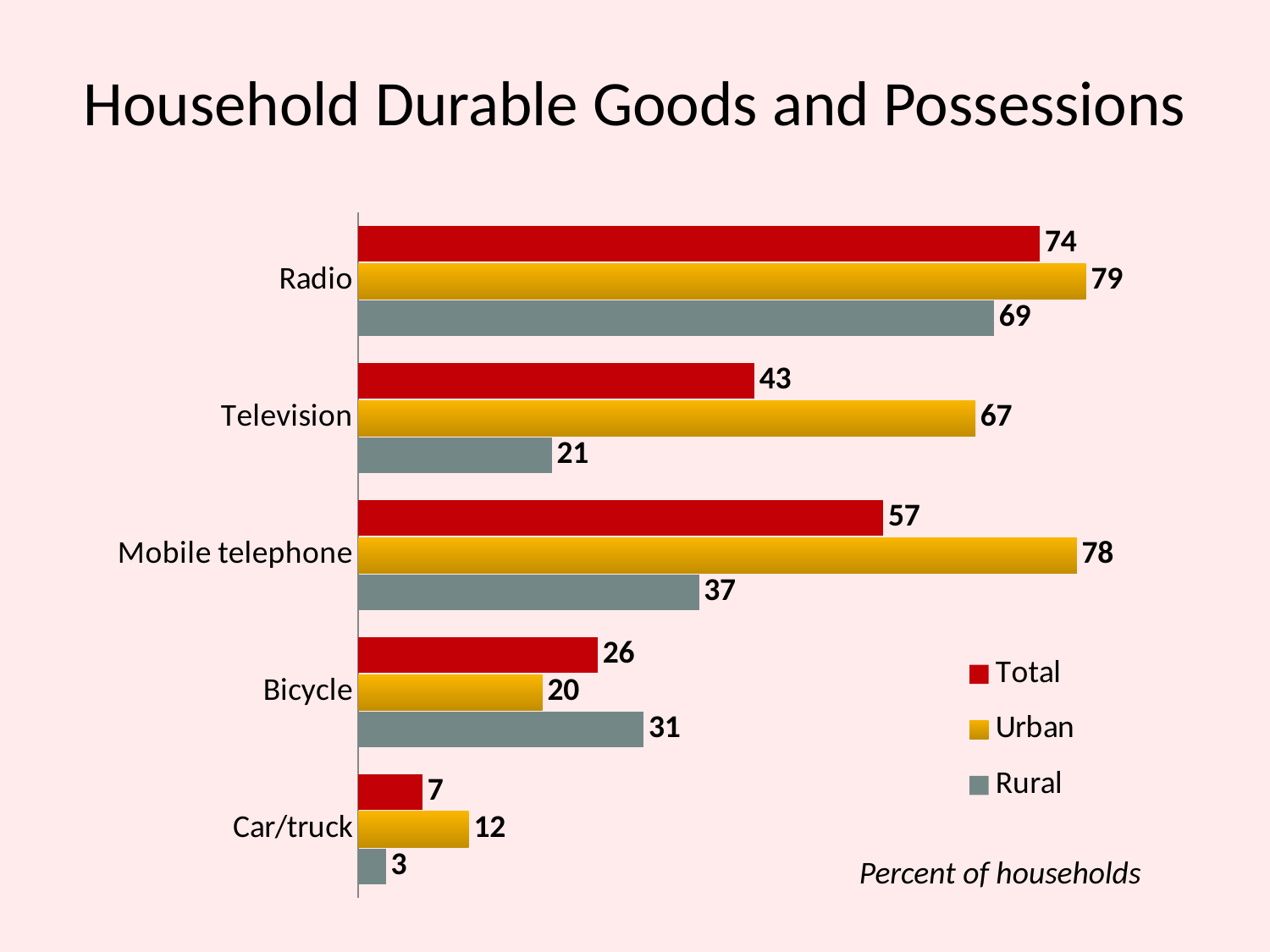

# Household Durable Goods and Possessions

### Chart

| Category | Rural | Urban | Total |
|---|---|---|---|
| Car/truck | 3.0 | 12.0 | 7.0 |
| Bicycle | 31.0 | 20.0 | 26.0 |
| Mobile telephone | 37.0 | 78.0 | 57.0 |
| Television | 21.0 | 67.0 | 43.0 |
| Radio | 69.0 | 79.0 | 74.0 |
Percent of households